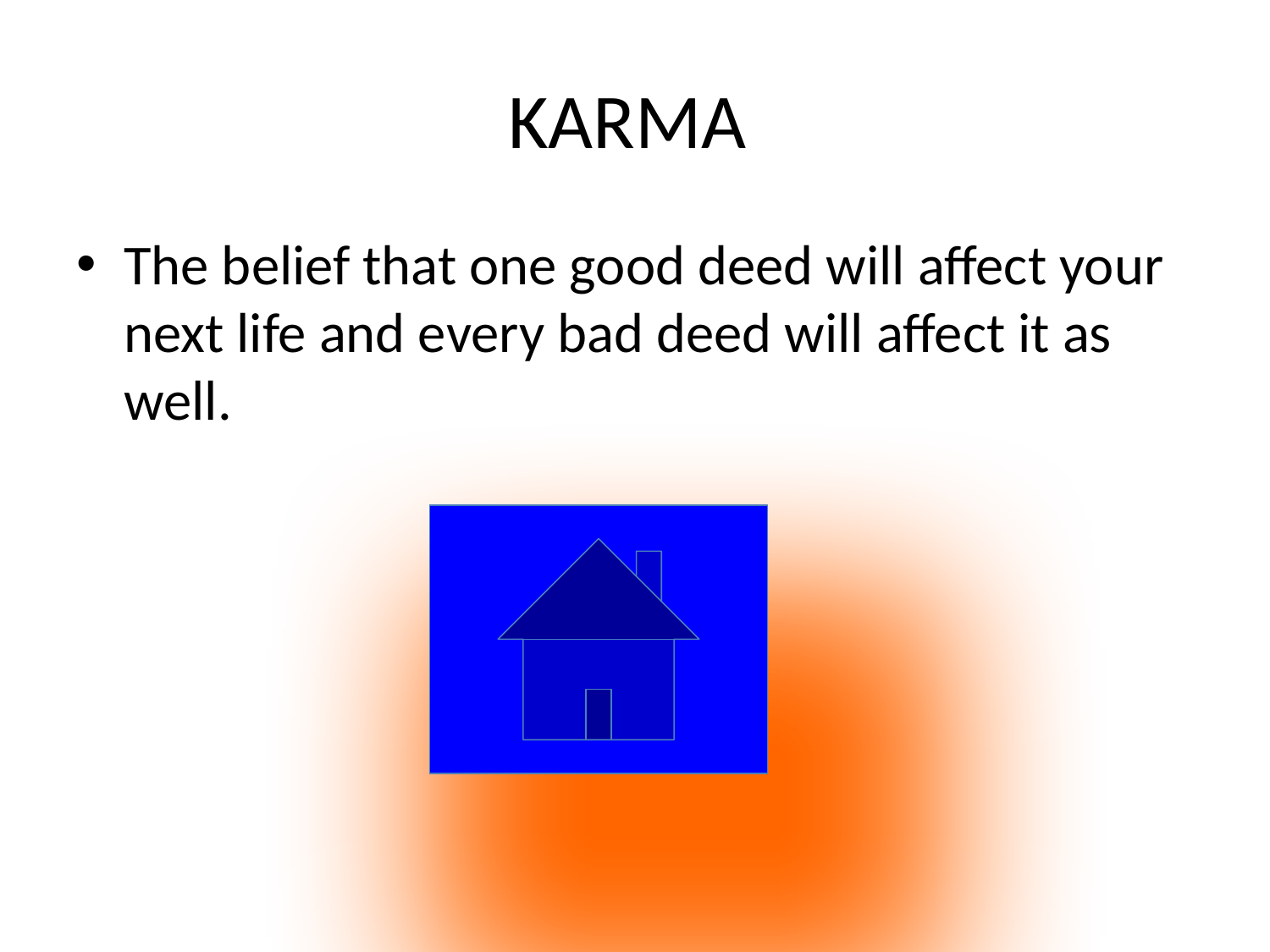

# KARMA
The belief that one good deed will affect your next life and every bad deed will affect it as well.